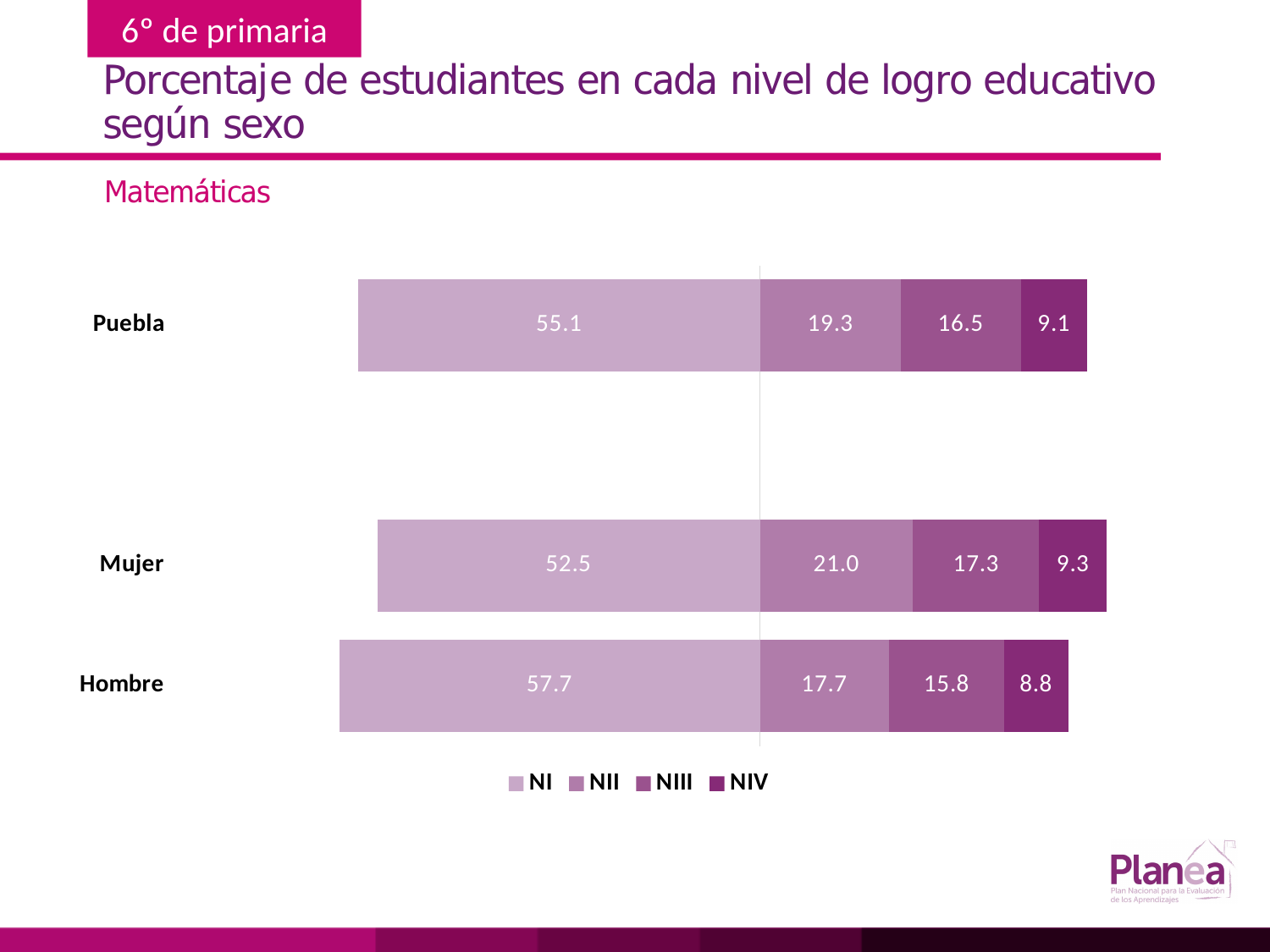

# Porcentaje de estudiantes en cada nivel de logro educativo según sexo

Matemáticas

### Chart

| Category |  |  |  |  |
|---|---|---|---|---|
| Hombre | -57.7 | 17.7 | 15.8 | 8.8 |
| Mujer | -52.5 | 21.0 | 17.3 | 9.3 |
|  | None | None | None | None |
| Puebla | -55.1 | 19.3 | 16.5 | 9.1 |